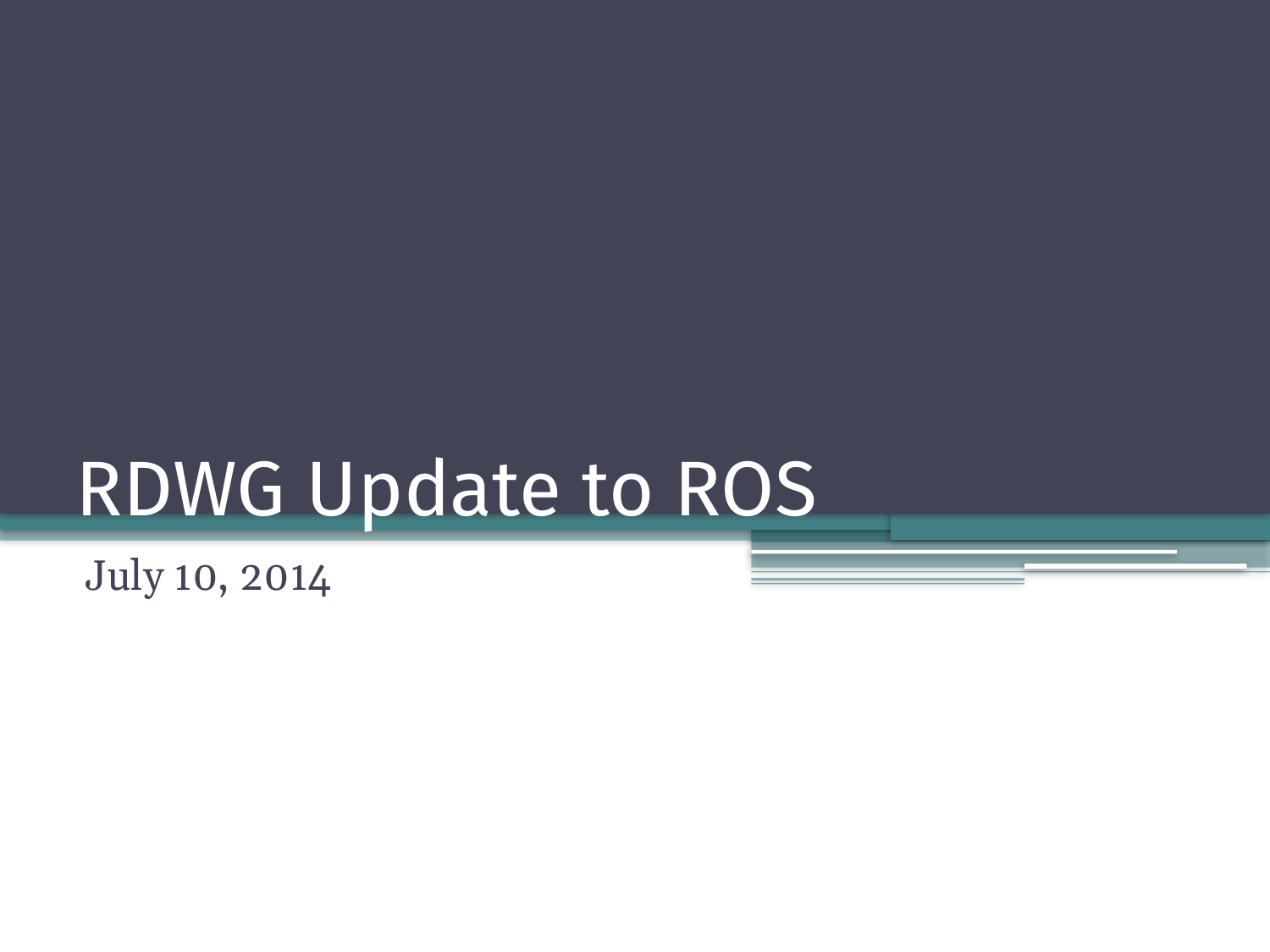

# RDWG Update to ROS
July 10, 2014